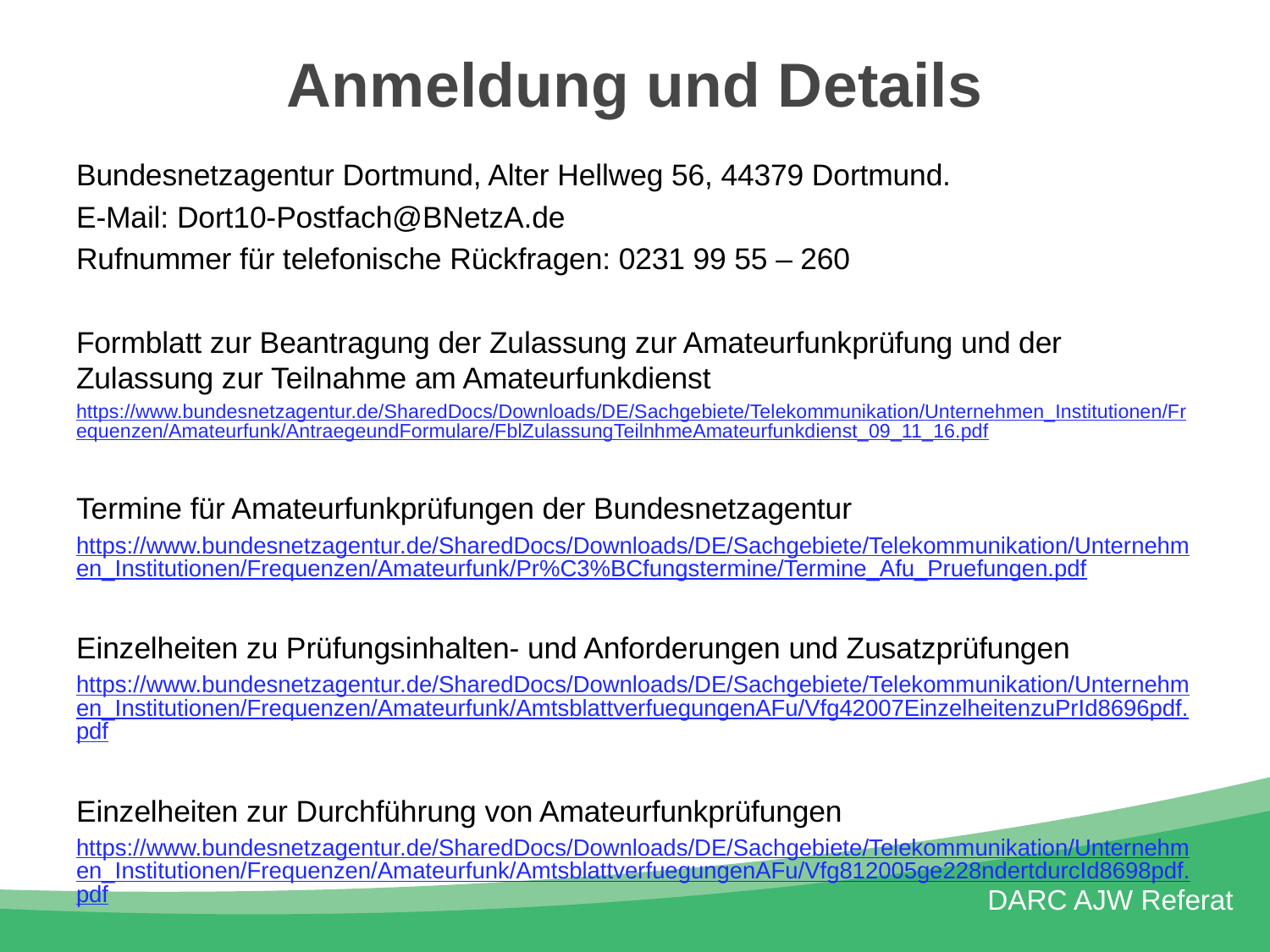

# Anmeldung und Details
Bundesnetzagentur Dortmund, Alter Hellweg 56, 44379 Dortmund.
E-Mail: Dort10-Postfach@BNetzA.de
Rufnummer für telefonische Rückfragen: 0231 99 55 – 260

Formblatt zur Beantragung der Zulassung zur Amateurfunkprüfung und der Zulassung zur Teilnahme am Amateurfunkdienst
https://www.bundesnetzagentur.de/SharedDocs/Downloads/DE/Sachgebiete/Telekommunikation/Unternehmen_Institutionen/Frequenzen/Amateurfunk/AntraegeundFormulare/FblZulassungTeilnhmeAmateurfunkdienst_09_11_16.pdf

Termine für Amateurfunkprüfungen der Bundesnetzagentur
https://www.bundesnetzagentur.de/SharedDocs/Downloads/DE/Sachgebiete/Telekommunikation/Unternehmen_Institutionen/Frequenzen/Amateurfunk/Pr%C3%BCfungstermine/Termine_Afu_Pruefungen.pdf

Einzelheiten zu Prüfungsinhalten- und Anforderungen und Zusatzprüfungen
https://www.bundesnetzagentur.de/SharedDocs/Downloads/DE/Sachgebiete/Telekommunikation/Unternehmen_Institutionen/Frequenzen/Amateurfunk/AmtsblattverfuegungenAFu/Vfg42007EinzelheitenzuPrId8696pdf.pdf

Einzelheiten zur Durchführung von Amateurfunkprüfungen
https://www.bundesnetzagentur.de/SharedDocs/Downloads/DE/Sachgebiete/Telekommunikation/Unternehmen_Institutionen/Frequenzen/Amateurfunk/AmtsblattverfuegungenAFu/Vfg812005ge228ndertdurcId8698pdf.pdf

Dieses Material dient nur zur Referenz, wir machen die Anmeldung zusammen!